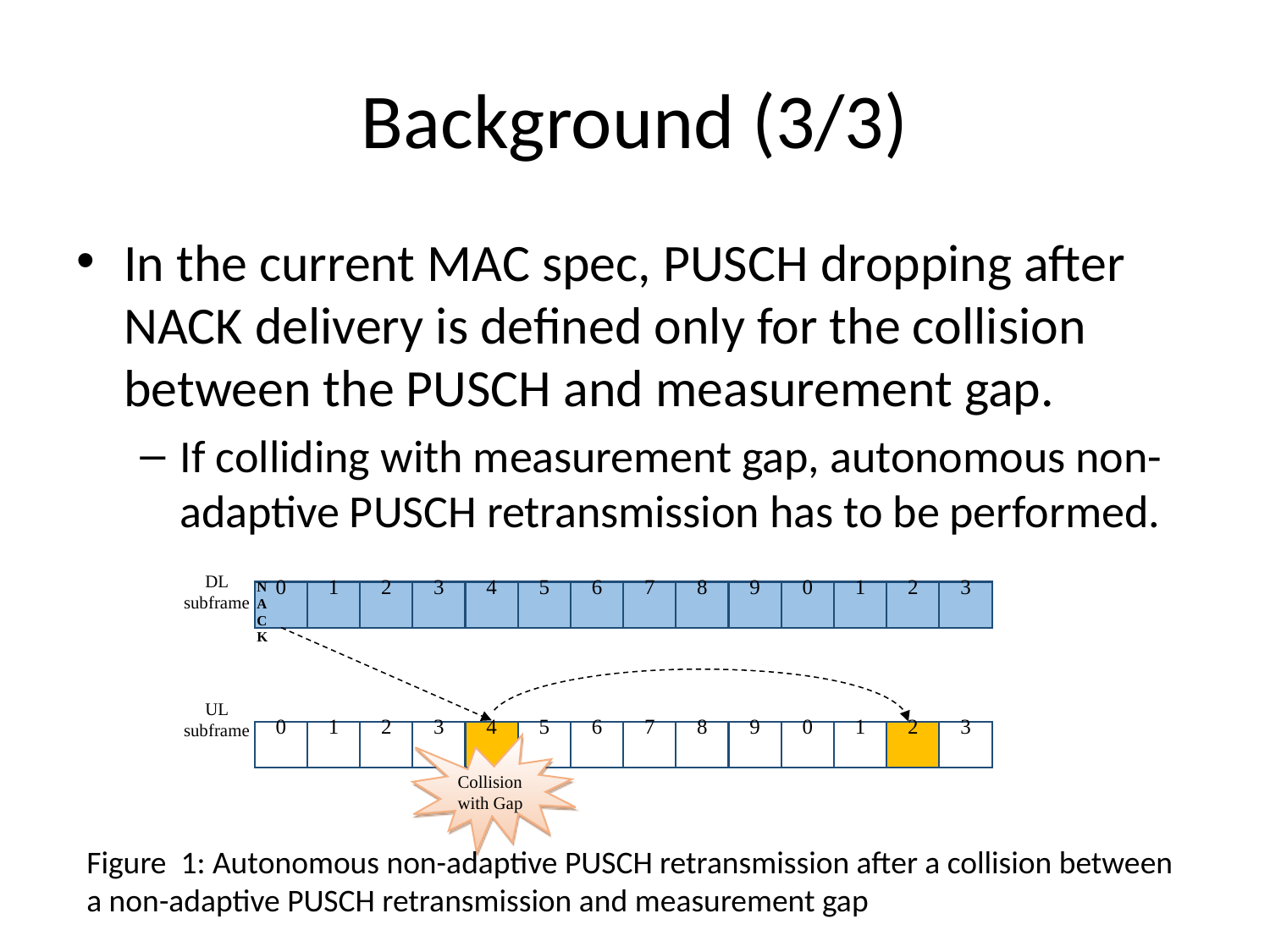

# Background (3/3)
In the current MAC spec, PUSCH dropping after NACK delivery is defined only for the collision between the PUSCH and measurement gap.
If colliding with measurement gap, autonomous non-adaptive PUSCH retransmission has to be performed.
NACK
DL subframe

0

1

2

3

4

5

6

7

8

9

0

1

2

3

UL subframe

0

1

2

3

4

5

6

7

8

9

0

1

2

3

Collision with Gap
Figure  1: Autonomous non-adaptive PUSCH retransmission after a collision between a non-adaptive PUSCH retransmission and measurement gap